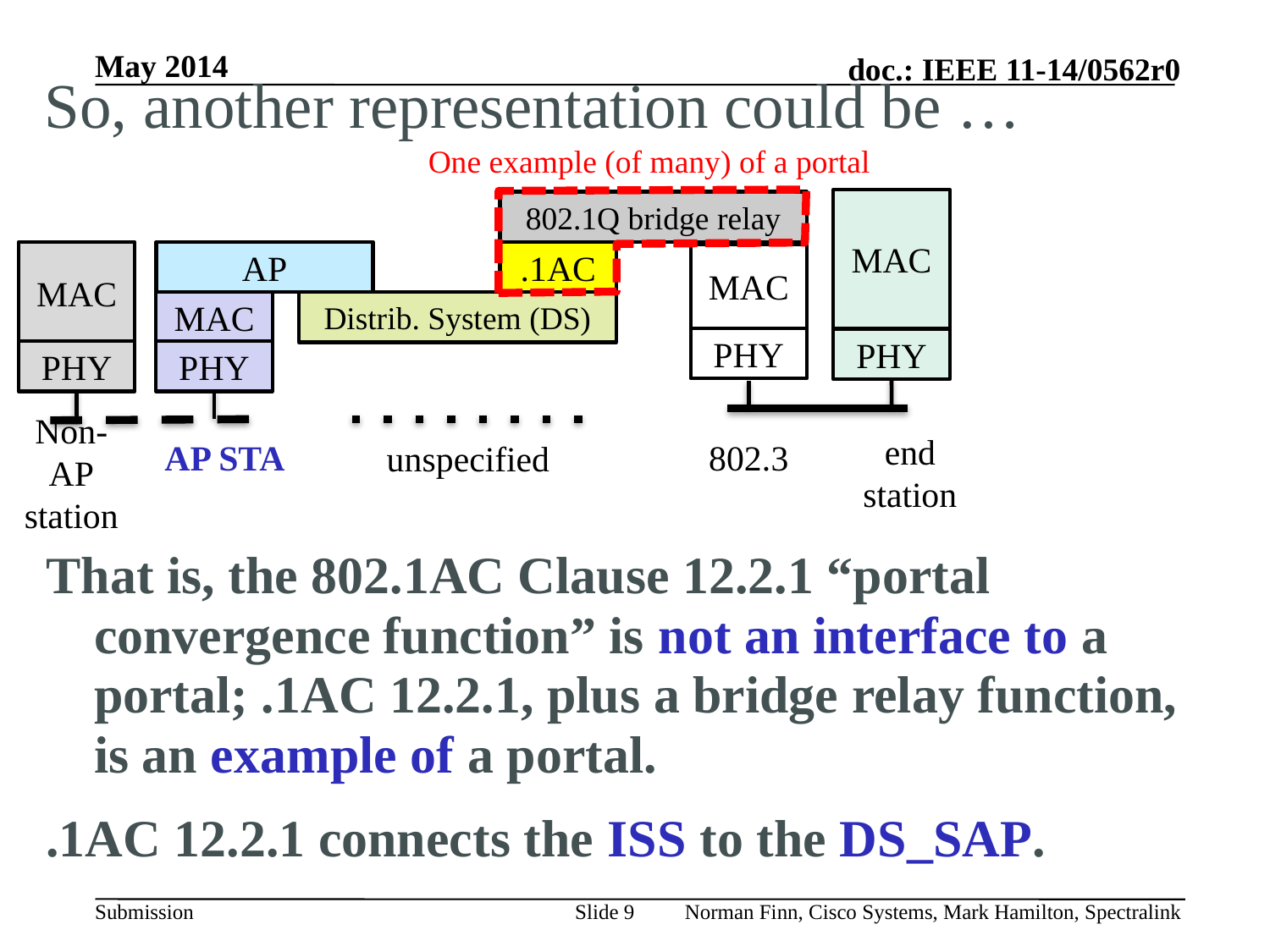

# So, another representation could be …
One example (of many) of a portal

MAC
802.1Q bridge relay
MAC
AP
.1AC
MAC
MAC
Distrib. System (DS)
PHY
PHY
PHY
PHY
AP STA
802.3
unspecified
Non-AP
station
end station
That is, the 802.1AC Clause 12.2.1 “portal convergence function” is not an interface to a portal; .1AC 12.2.1, plus a bridge relay function, is an example of a portal.
.1AC 12.2.1 connects the ISS to the DS_SAP.